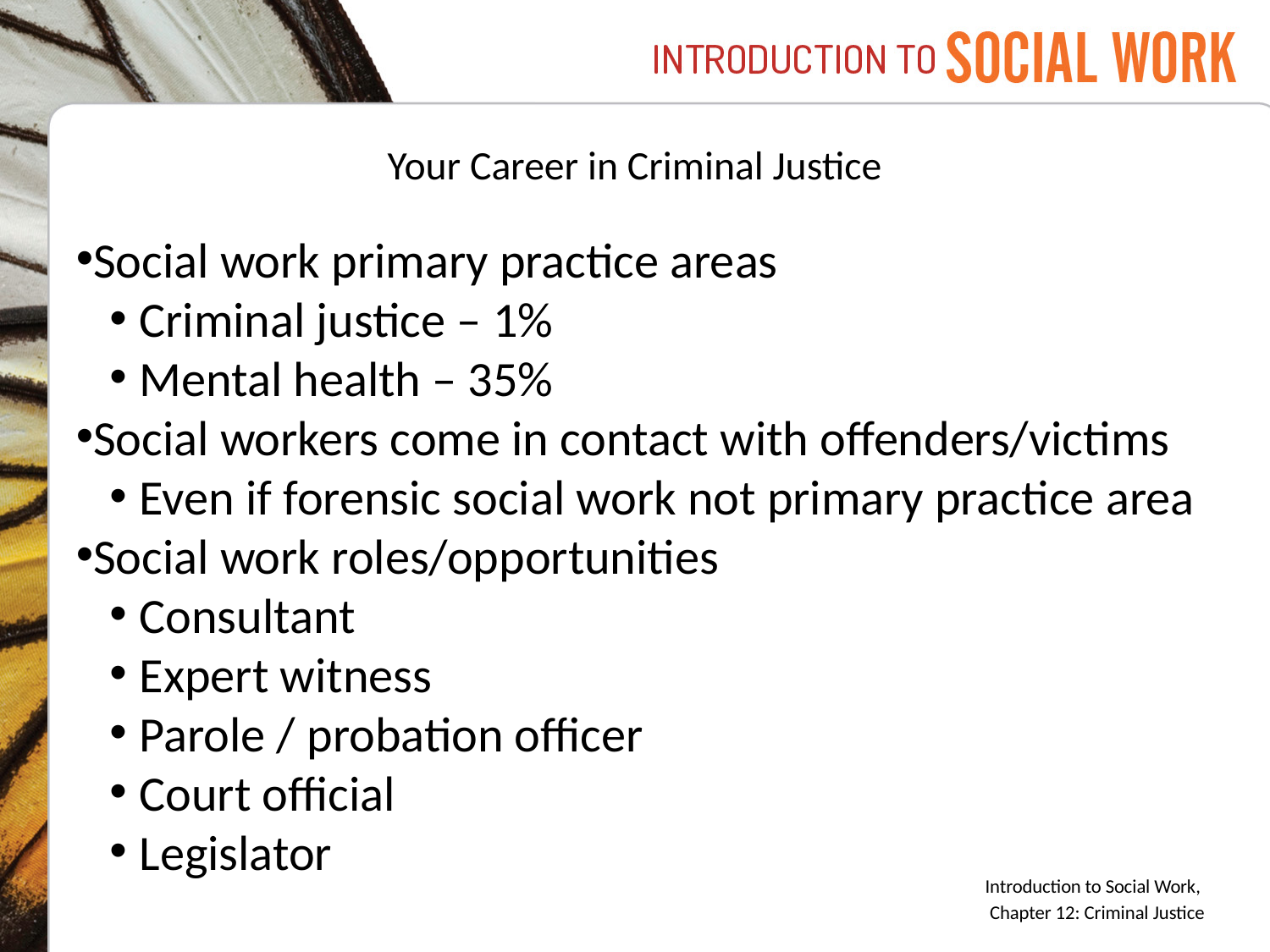

# Your Career in Criminal Justice
Social work primary practice areas
Criminal justice – 1%
Mental health – 35%
Social workers come in contact with offenders/victims
Even if forensic social work not primary practice area
Social work roles/opportunities
Consultant
Expert witness
Parole / probation officer
Court official
Legislator

Introduction to Social Work,
Chapter 12: Criminal Justice